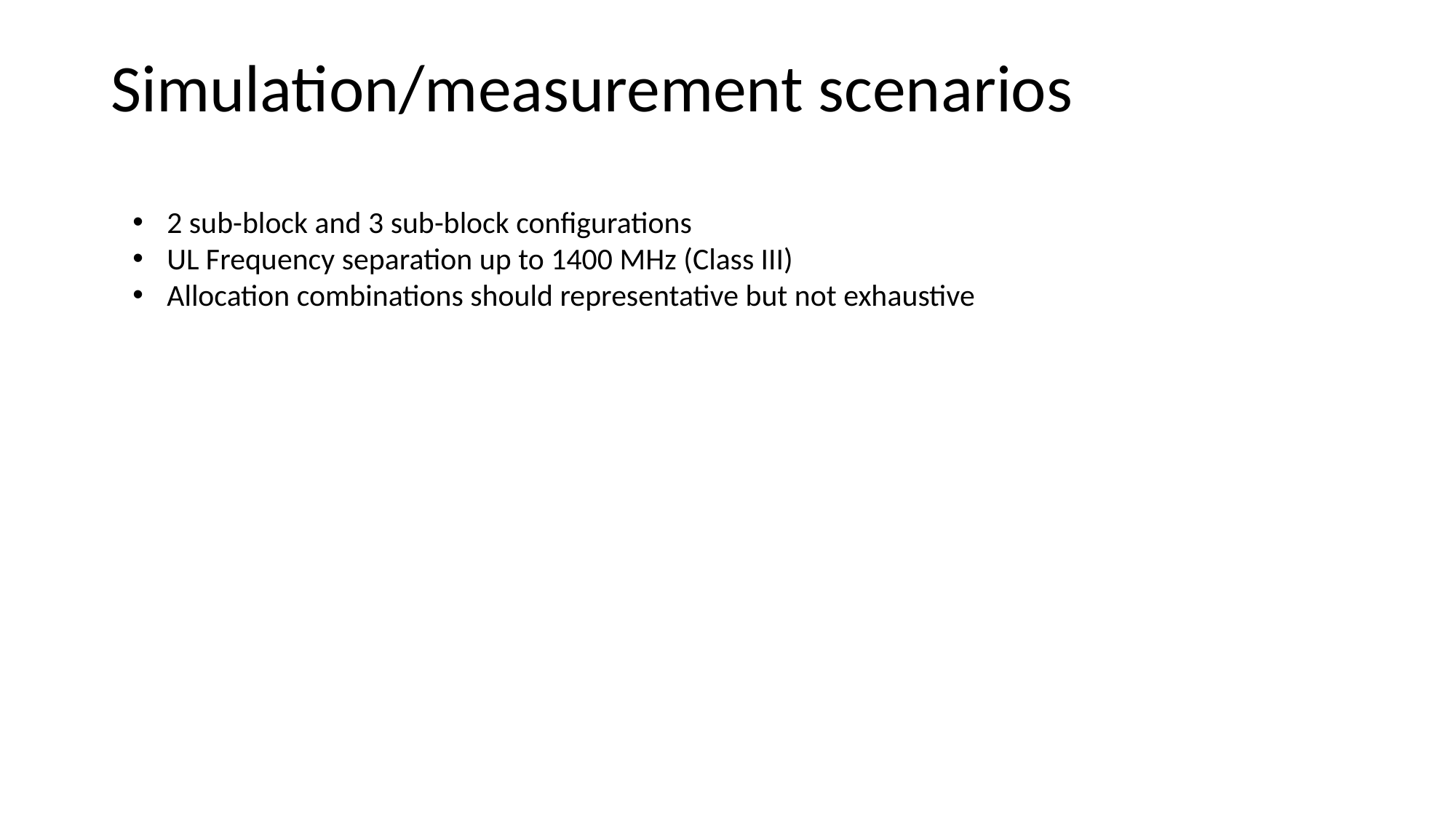

# Simulation/measurement scenarios
2 sub-block and 3 sub-block configurations
UL Frequency separation up to 1400 MHz (Class III)
Allocation combinations should representative but not exhaustive